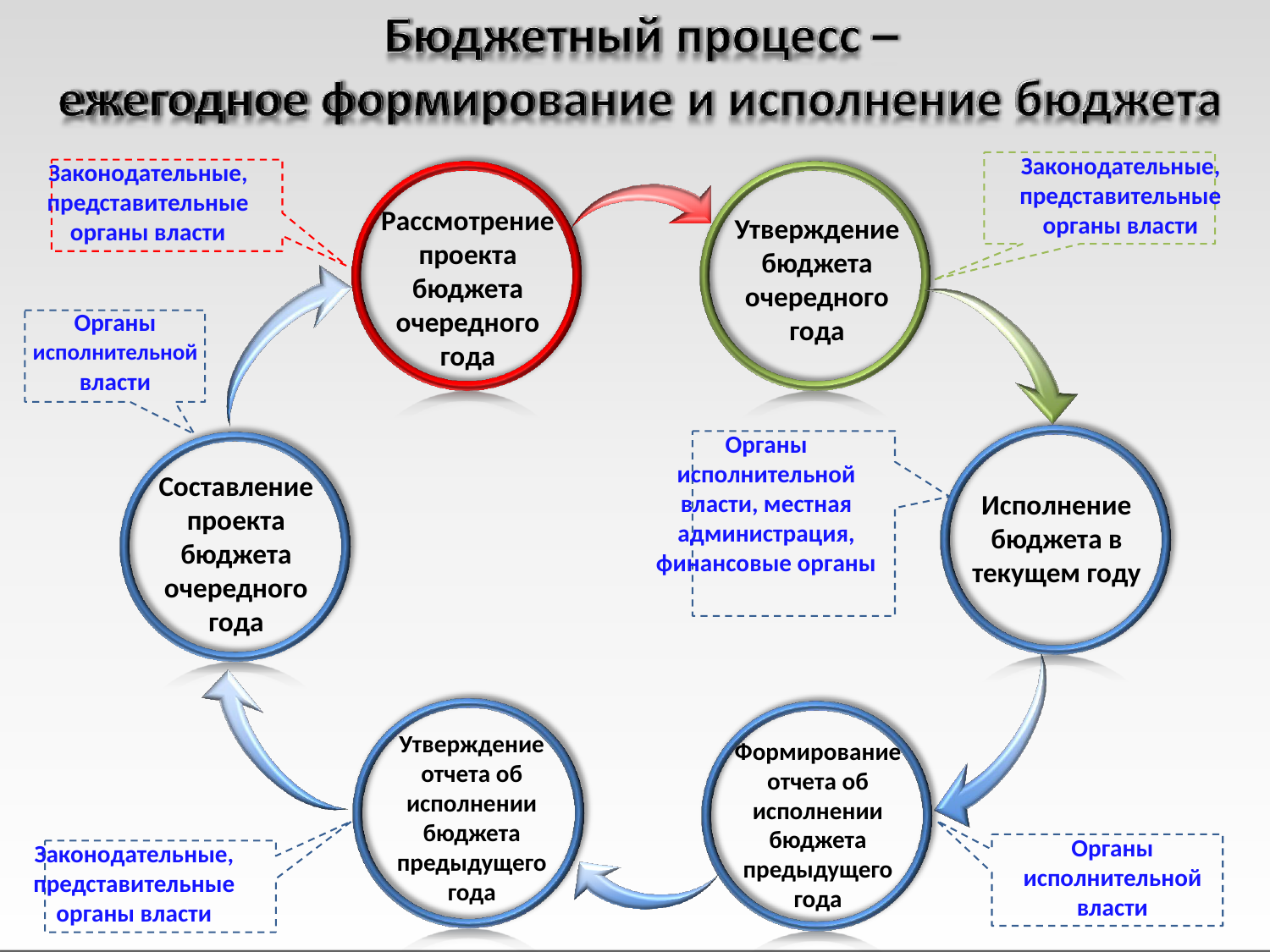

Законодательные, представительные органы власти

Законодательные, представительные органы власти

Рассмотрение проекта бюджета очередного года

Утверждение бюджета очередного года

Органы исполнительной власти

Органы исполнительной власти, местная администрация, финансовые органы

Составление проекта бюджета очередного года
Исполнение бюджета в текущем году

Утверждение отчета об исполнении бюджета предыдущего года
Формирование отчета об исполнении бюджета предыдущего года

Органы исполнительной власти
Законодательные, представительные органы власти